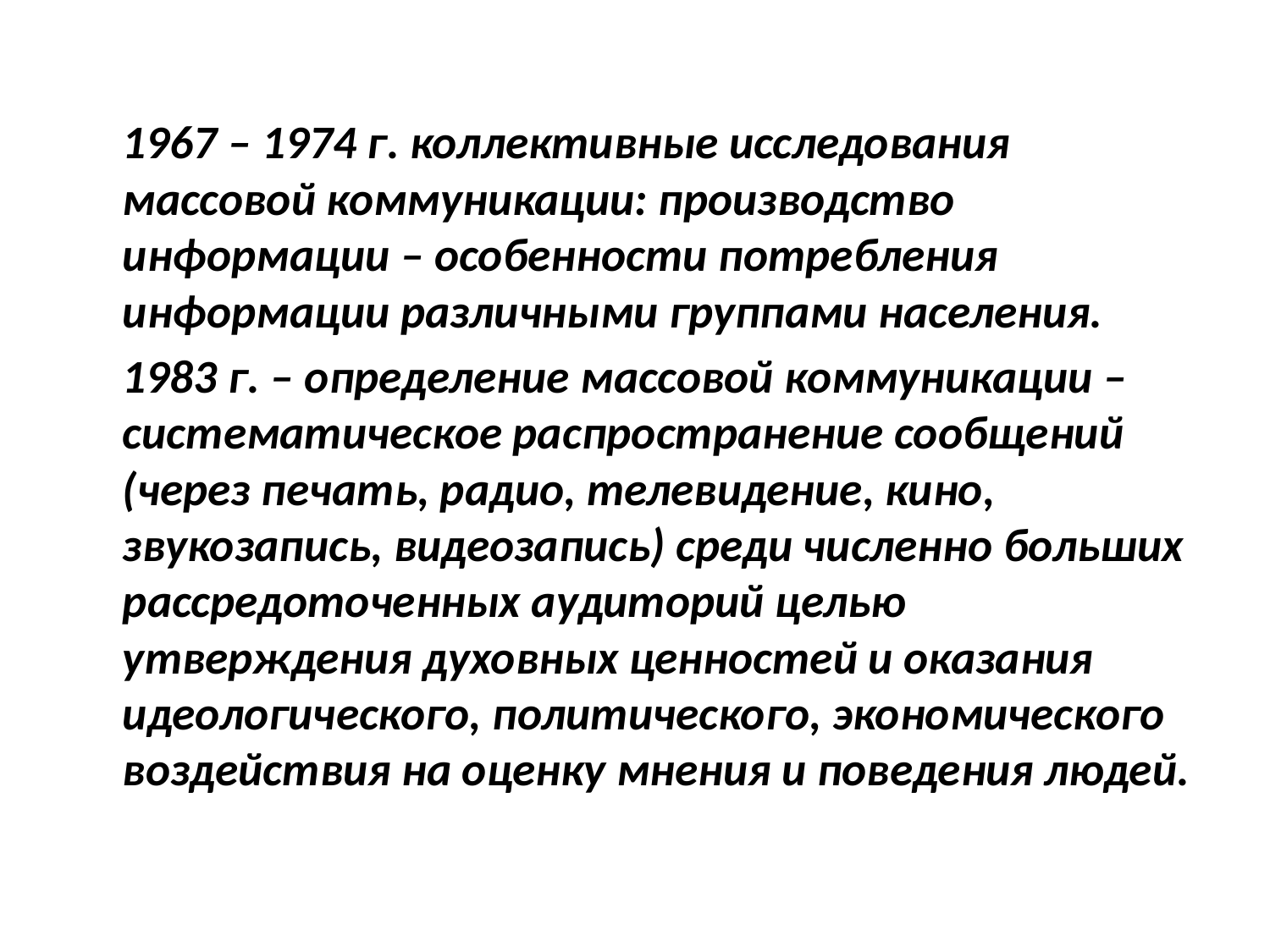

1967 – 1974 г. коллективные исследования массовой коммуникации: производство информации – особенности потребления информации различными группами населения.
	1983 г. – определение массовой коммуникации – систематическое распространение сообщений (через печать, радио, телевидение, кино, звукозапись, видеозапись) среди численно больших рассредоточенных аудиторий целью утверждения духовных ценностей и оказания идеологического, политического, экономического воздействия на оценку мнения и поведения людей.